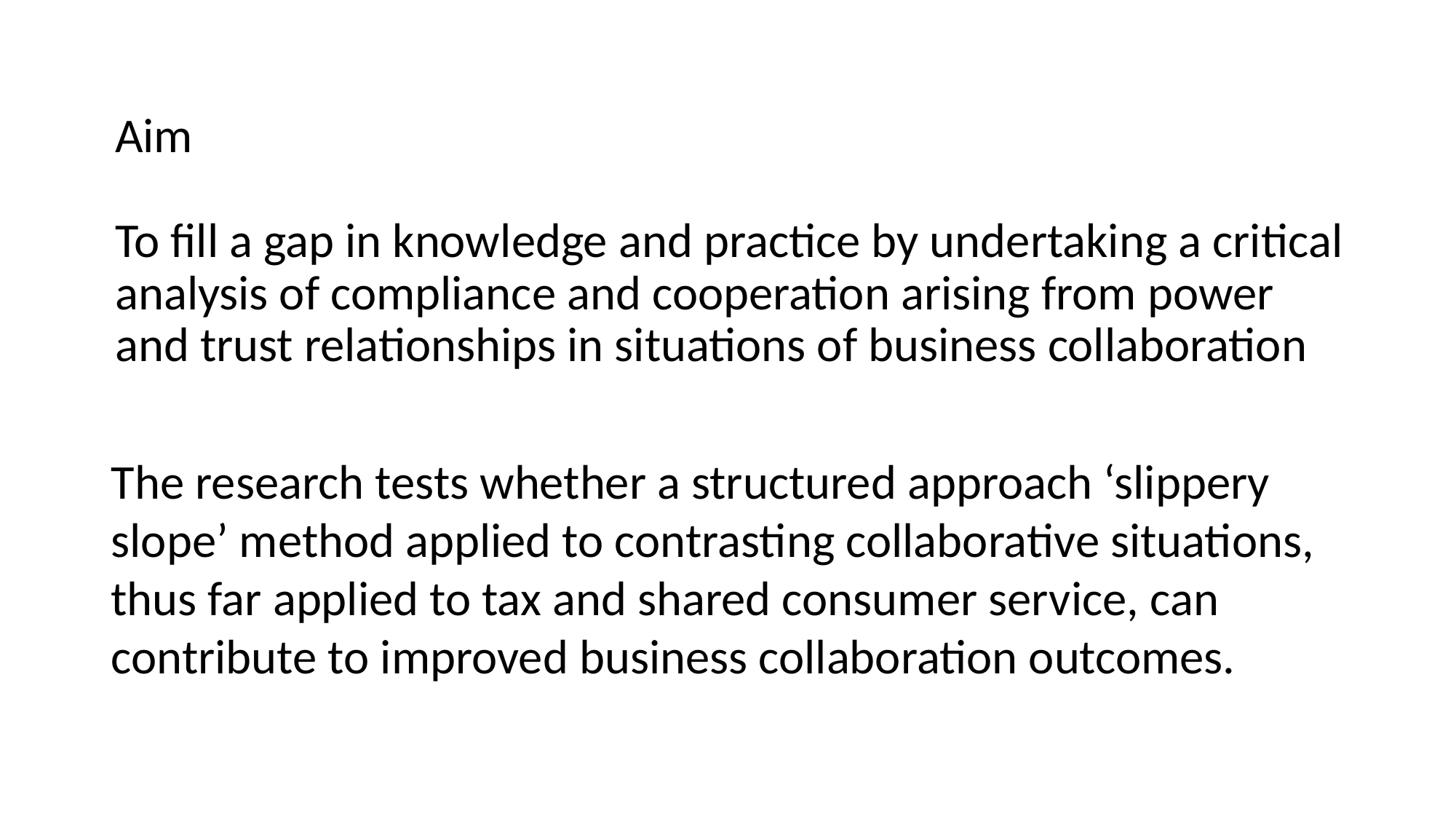

# Aim To fill a gap in knowledge and practice by undertaking a critical analysis of compliance and cooperation arising from power and trust relationships in situations of business collaboration
The research tests whether a structured approach ‘slippery slope’ method applied to contrasting collaborative situations, thus far applied to tax and shared consumer service, can contribute to improved business collaboration outcomes.